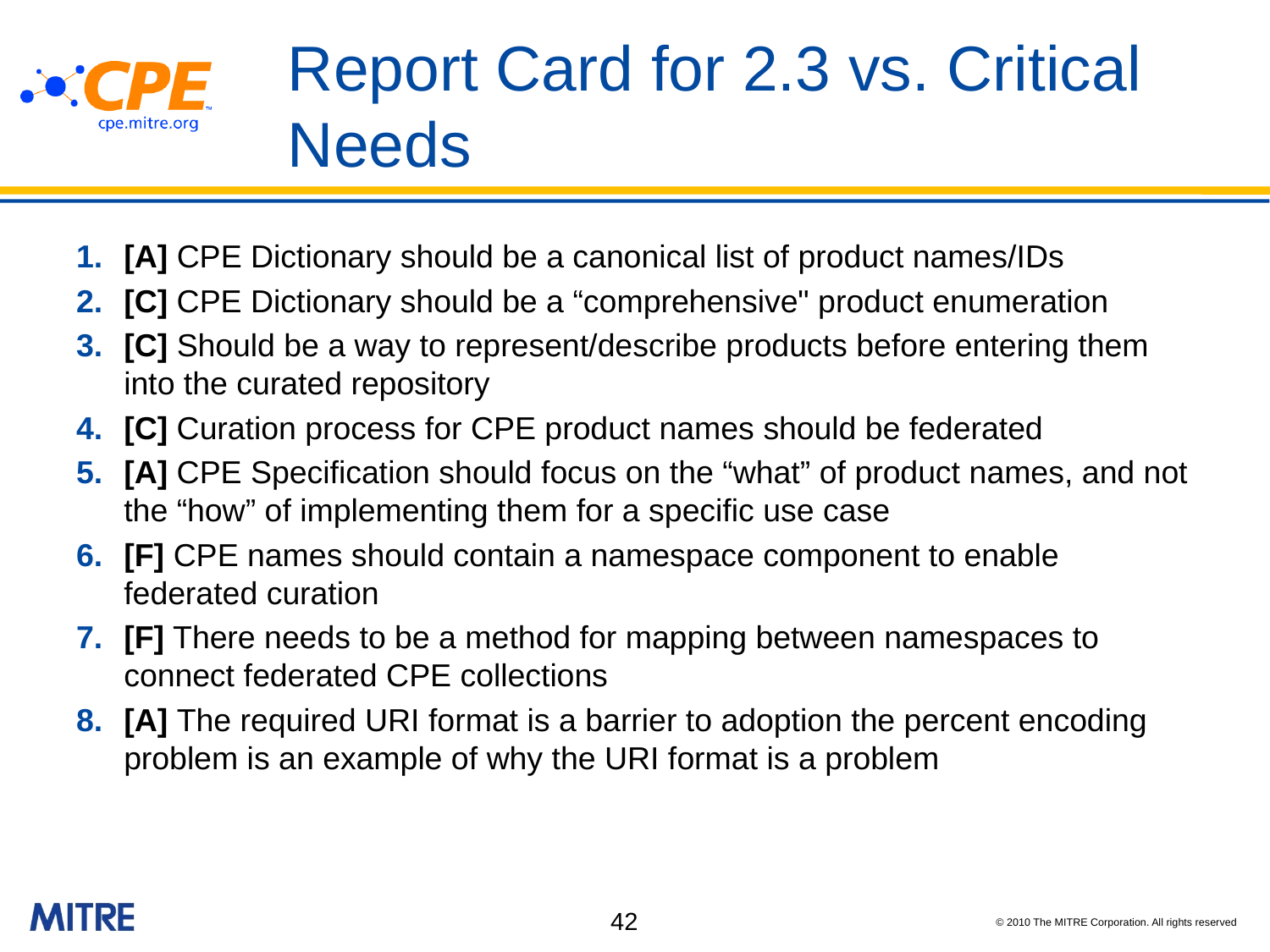

# Report Card for 2.3 vs. Critical Needs
[A] CPE Dictionary should be a canonical list of product names/IDs
[C] CPE Dictionary should be a “comprehensive" product enumeration
[C] Should be a way to represent/describe products before entering them into the curated repository
[C] Curation process for CPE product names should be federated
[A] CPE Specification should focus on the “what” of product names, and not the “how” of implementing them for a specific use case
[F] CPE names should contain a namespace component to enable federated curation
[F] There needs to be a method for mapping between namespaces to connect federated CPE collections
[A] The required URI format is a barrier to adoption the percent encoding problem is an example of why the URI format is a problem

42